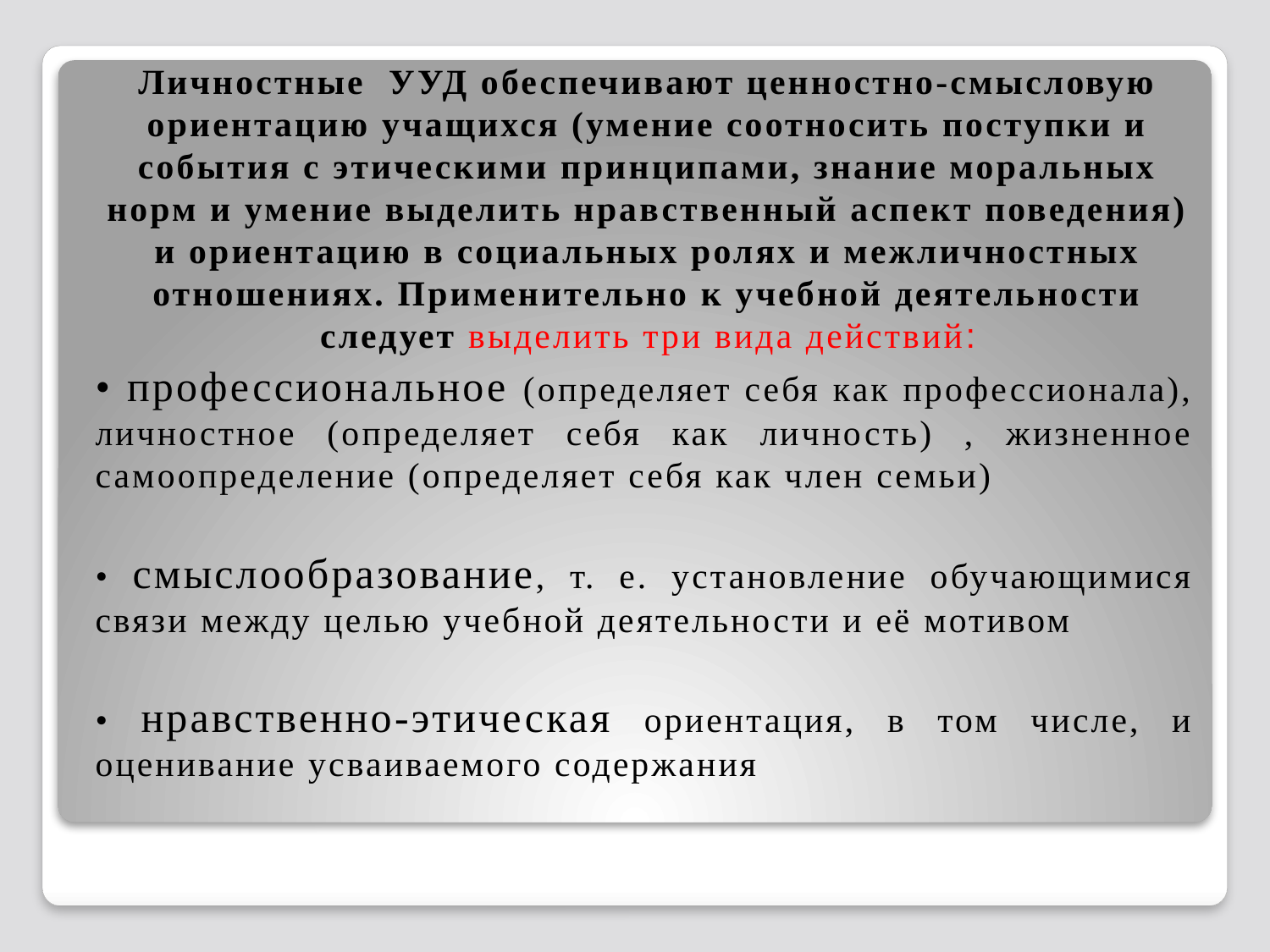

Личностные  УУД обеспечивают ценностно-смысловую ориентацию учащихся (умение соотносить поступки и события с этическими принципами, знание моральных норм и умение выделить нравственный аспект поведения) и ориентацию в социальных ролях и межличностных отношениях. Применительно к учебной деятельности следует выделить три вида действий:
• профессиональное (определяет себя как профессионала), личностное (определяет себя как личность) , жизненное самоопределение (определяет себя как член семьи)

• смыслообразование, т. е. установление обучающимися связи между целью учебной деятельности и её мотивом

• нравственно-этическая ориентация, в том числе, и оценивание усваиваемого содержания